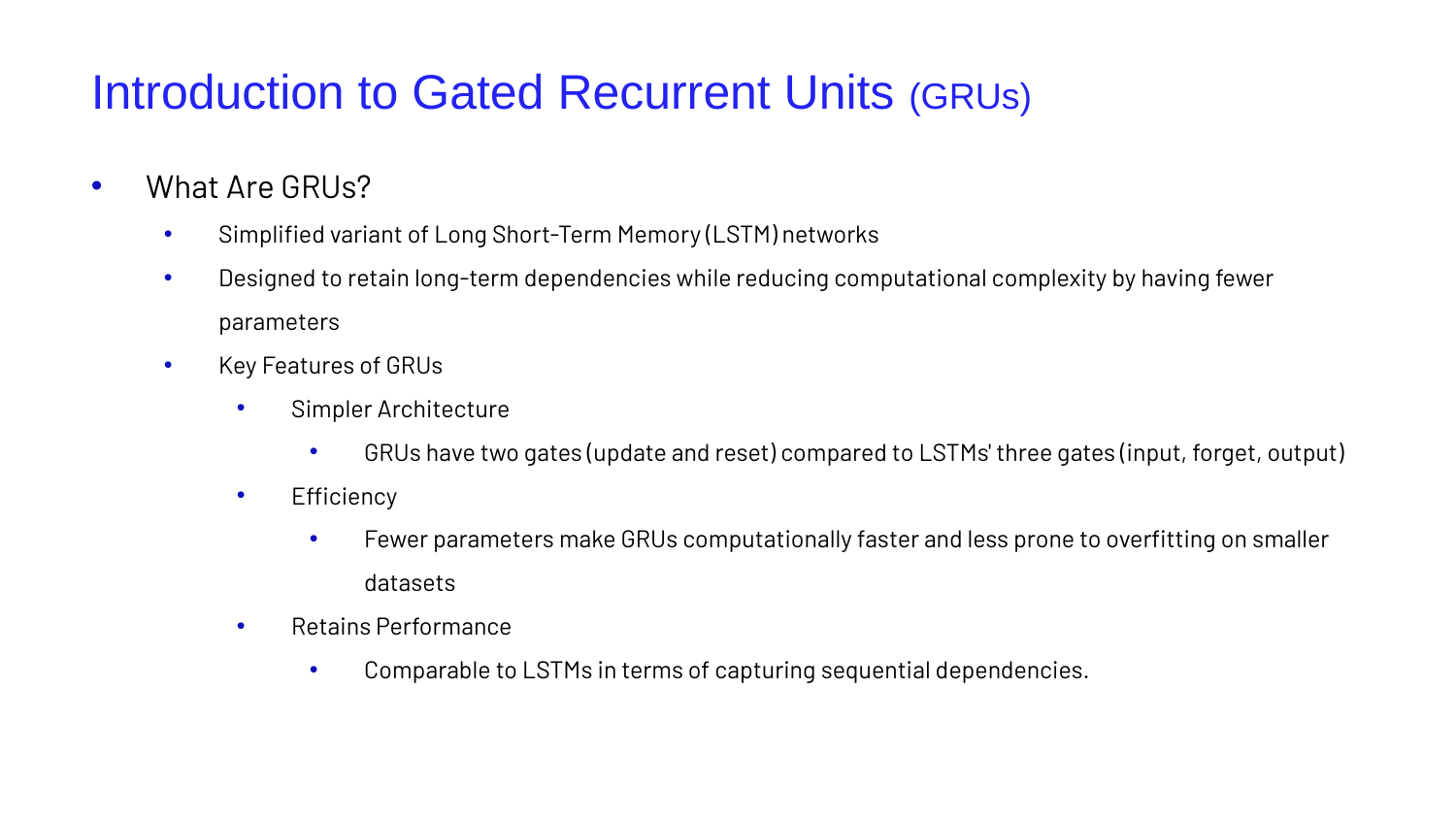

Introduction to Gated Recurrent Units (GRUs)
What Are GRUs?
Simplified variant of Long Short-Term Memory (LSTM) networks
Designed to retain long-term dependencies while reducing computational complexity by having fewer parameters
Key Features of GRUs
Simpler Architecture
GRUs have two gates (update and reset) compared to LSTMs' three gates (input, forget, output)
Efficiency
Fewer parameters make GRUs computationally faster and less prone to overfitting on smaller datasets
Retains Performance
Comparable to LSTMs in terms of capturing sequential dependencies.